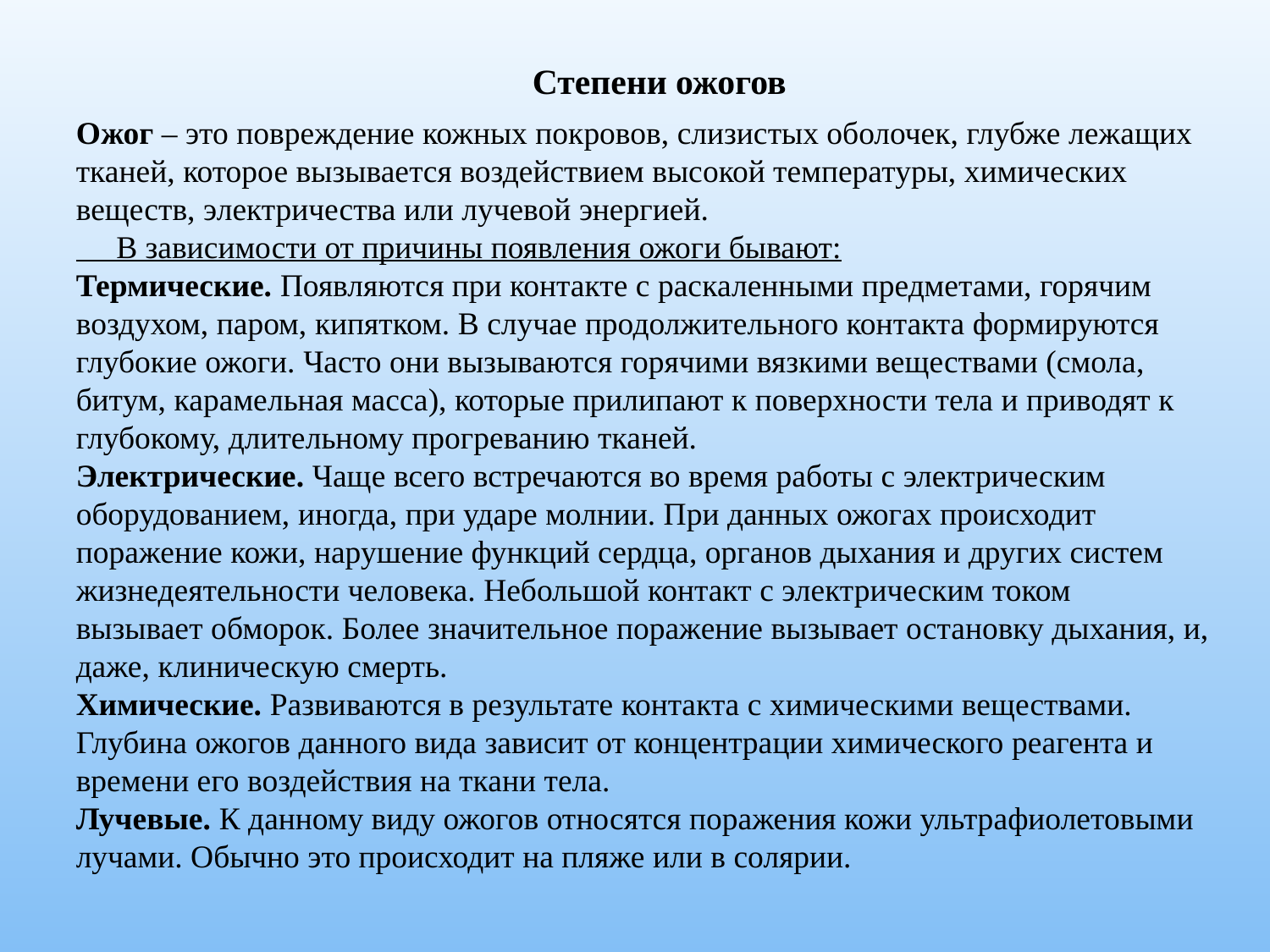

Степени ожогов
Ожог – это повреждение кожных покровов, слизистых оболочек, глубже лежащих тканей, которое вызывается воздействием высокой температуры, химических веществ, электричества или лучевой энергией.
     В зависимости от причины появления ожоги бывают:
Термические. Появляются при контакте с раскаленными предметами, горячим воздухом, паром, кипятком. В случае продолжительного контакта формируются глубокие ожоги. Часто они вызываются горячими вязкими веществами (смола, битум, карамельная масса), которые прилипают к поверхности тела и приводят к глубокому, длительному прогреванию тканей.
Электрические. Чаще всего встречаются во время работы с электрическим оборудованием, иногда, при ударе молнии. При данных ожогах происходит поражение кожи, нарушение функций сердца, органов дыхания и других систем жизнедеятельности человека. Небольшой контакт с электрическим током вызывает обморок. Более значительное поражение вызывает остановку дыхания, и, даже, клиническую смерть.
Химические. Развиваются в результате контакта с химическими веществами. Глубина ожогов данного вида зависит от концентрации химического реагента и времени его воздействия на ткани тела.
Лучевые. К данному виду ожогов относятся поражения кожи ультрафиолетовыми лучами. Обычно это происходит на пляже или в солярии.